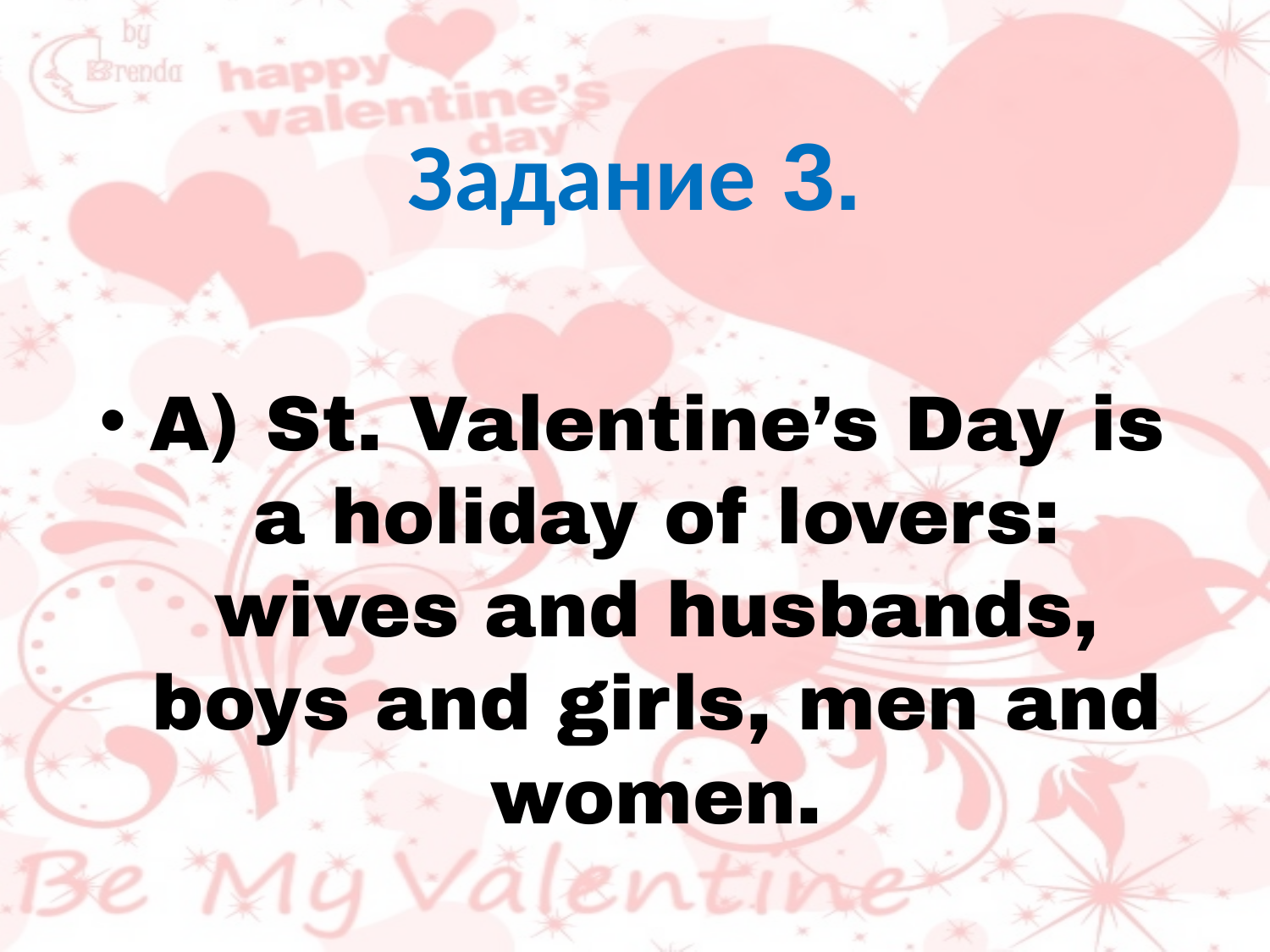

# Задание 3.
A) St. Valentine’s Day is a holiday of lovers: wives and husbands, boys and girls, men and women.